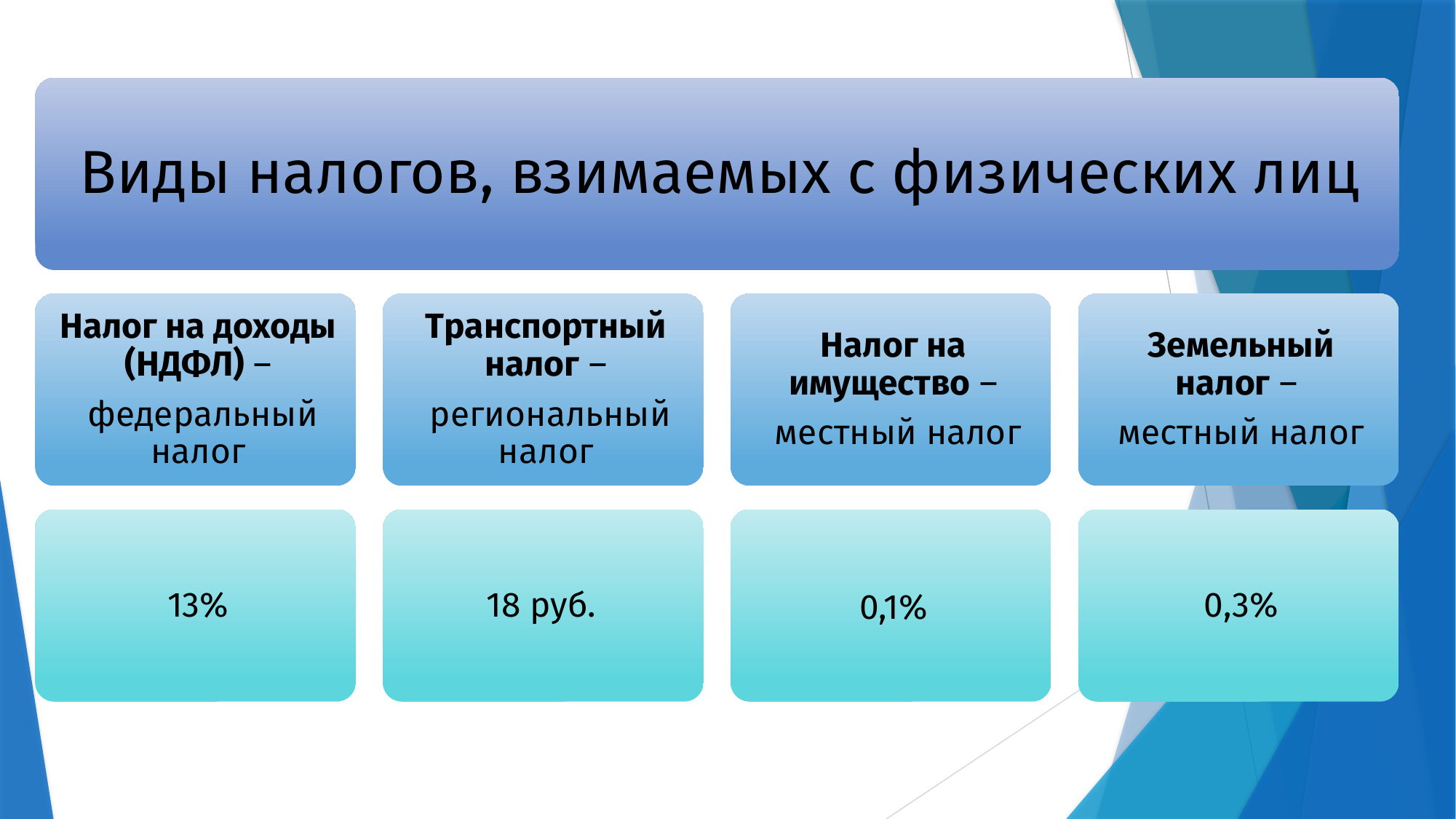

Виды налогов, взимаемых с физических лиц
Налог на доходы (НДФЛ) –
 федеральный налог
13%
Транспортный налог –
 региональный налог
18 руб.
Налог на имущество –
 местный налог

0,1%

Земельный налог –
местный налог
0,3%